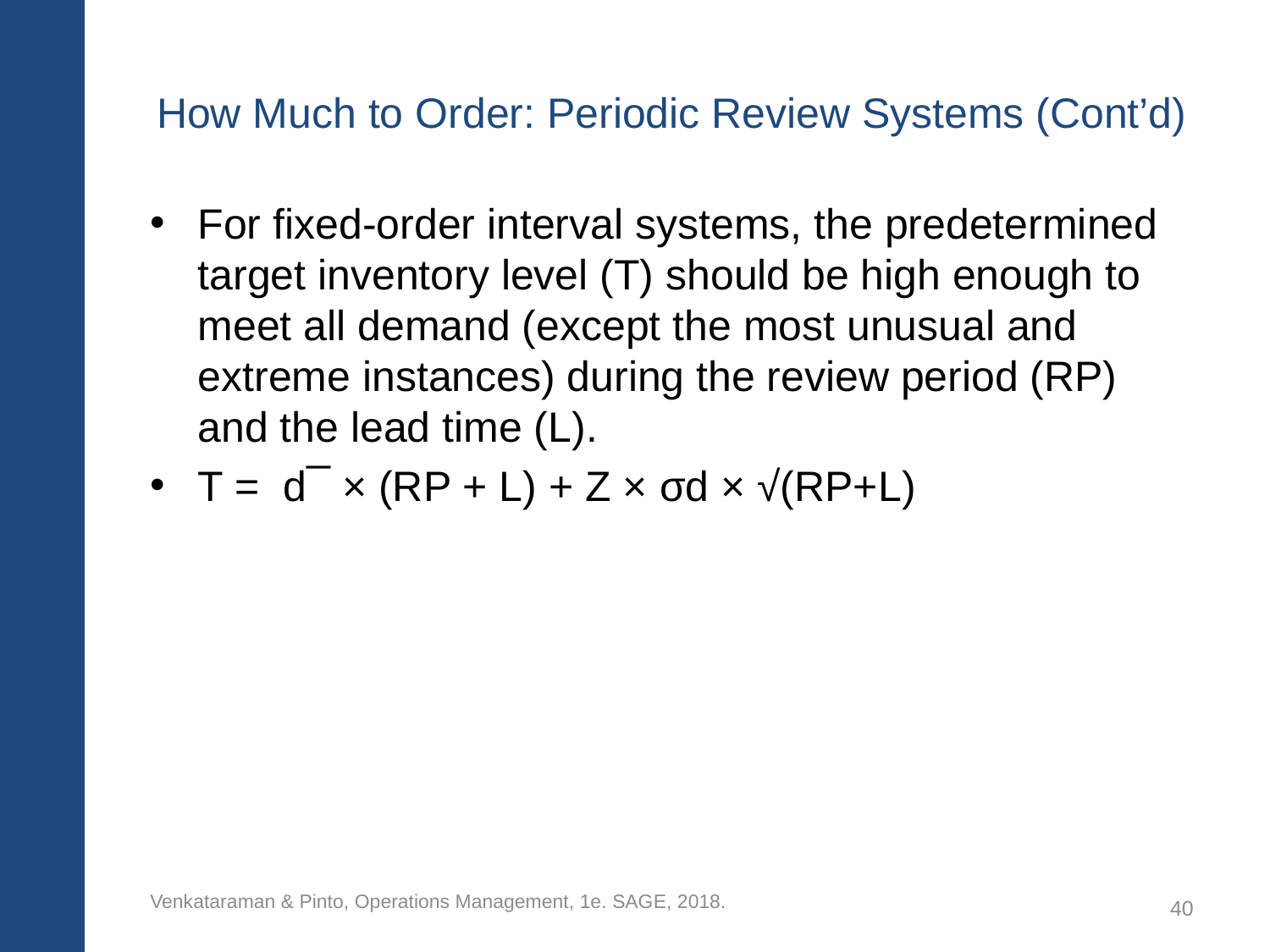

# How Much to Order: Periodic Review Systems (Cont’d)
For fixed-order interval systems, the predetermined target inventory level (T) should be high enough to meet all demand (except the most unusual and extreme instances) during the review period (RP) and the lead time (L).
T =  d ̅  × (RP + L) + Z × σd × √(RP+L)

Venkataraman & Pinto, Operations Management, 1e. SAGE, 2018.
40